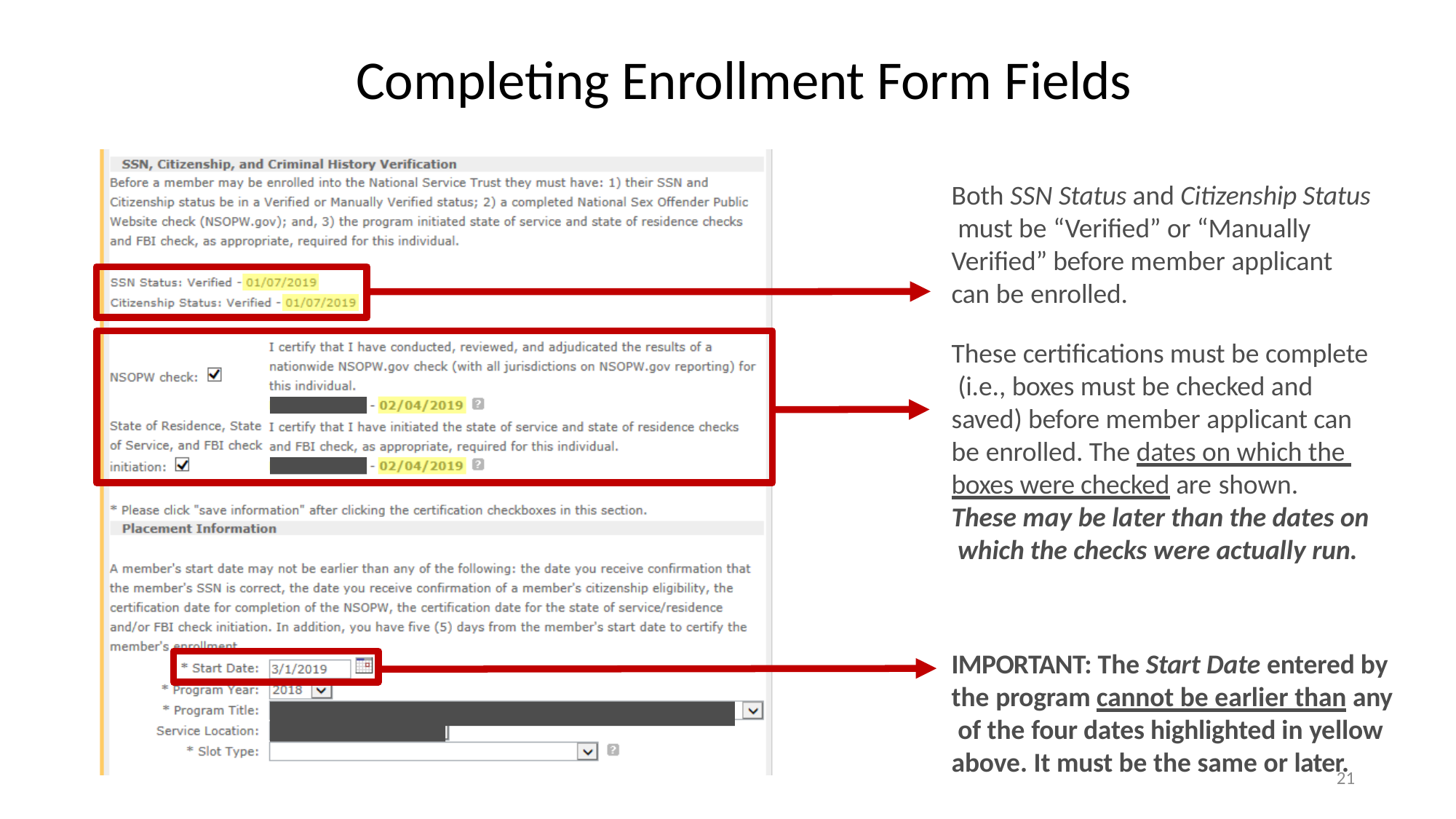

# Completing Enrollment Form Fields

Both SSN Status and Citizenship Status  must be “Verified” or “Manually  Verified” before member applicant  can be enrolled.

These certifications must be complete  (i.e., boxes must be checked and  saved) before member applicant can  be enrolled. The dates on which the  boxes were checked are shown.
These may be later than the dates on  which the checks were actually run.

IMPORTANT: The Start Date entered by  the program cannot be earlier than any  of the four dates highlighted in yellow  above. It must be the same or later.

21